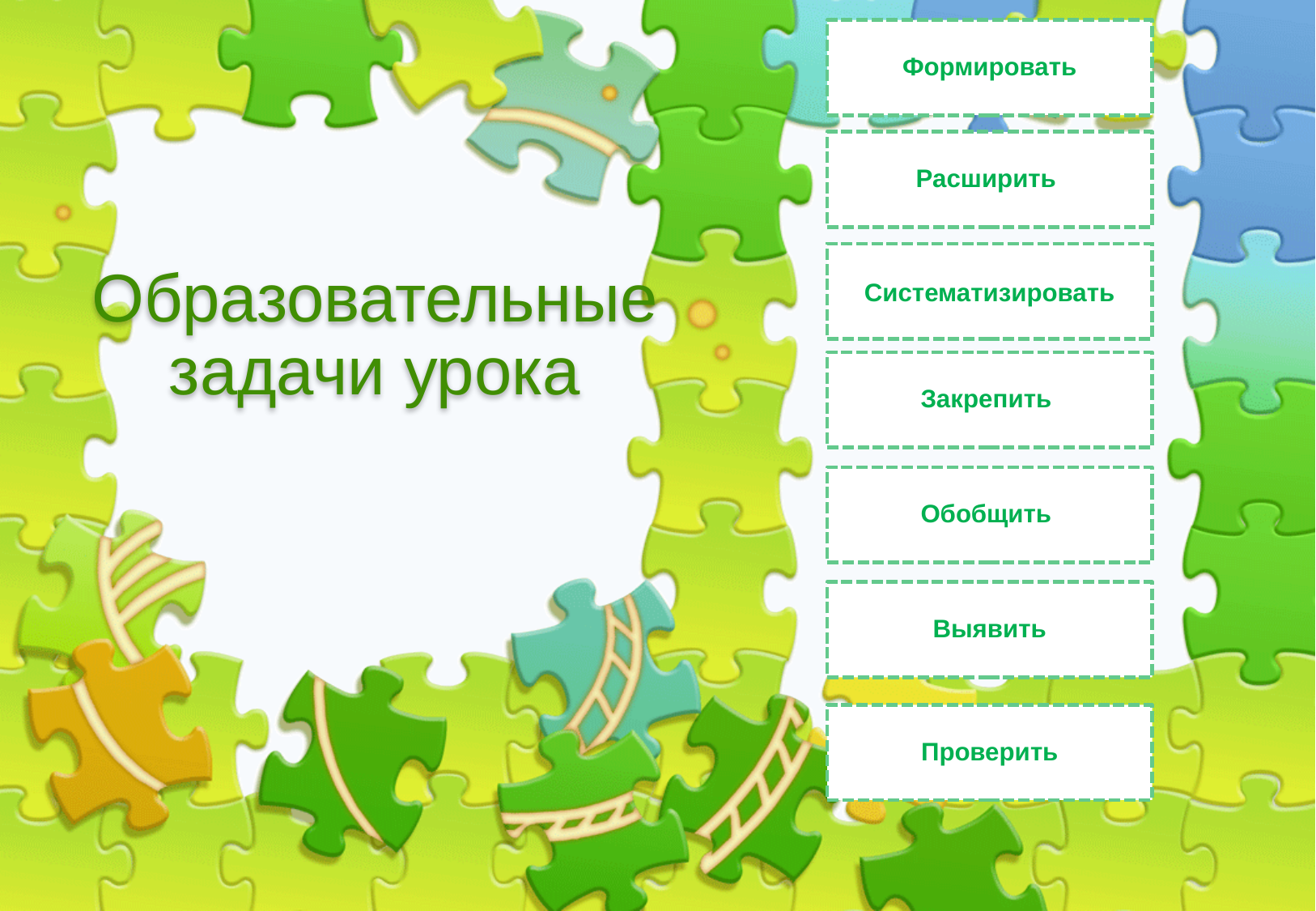

Формировать
Расширить
# Образовательные задачи урока
Систематизировать
Закрепить
Обобщить
Выявить
Проверить